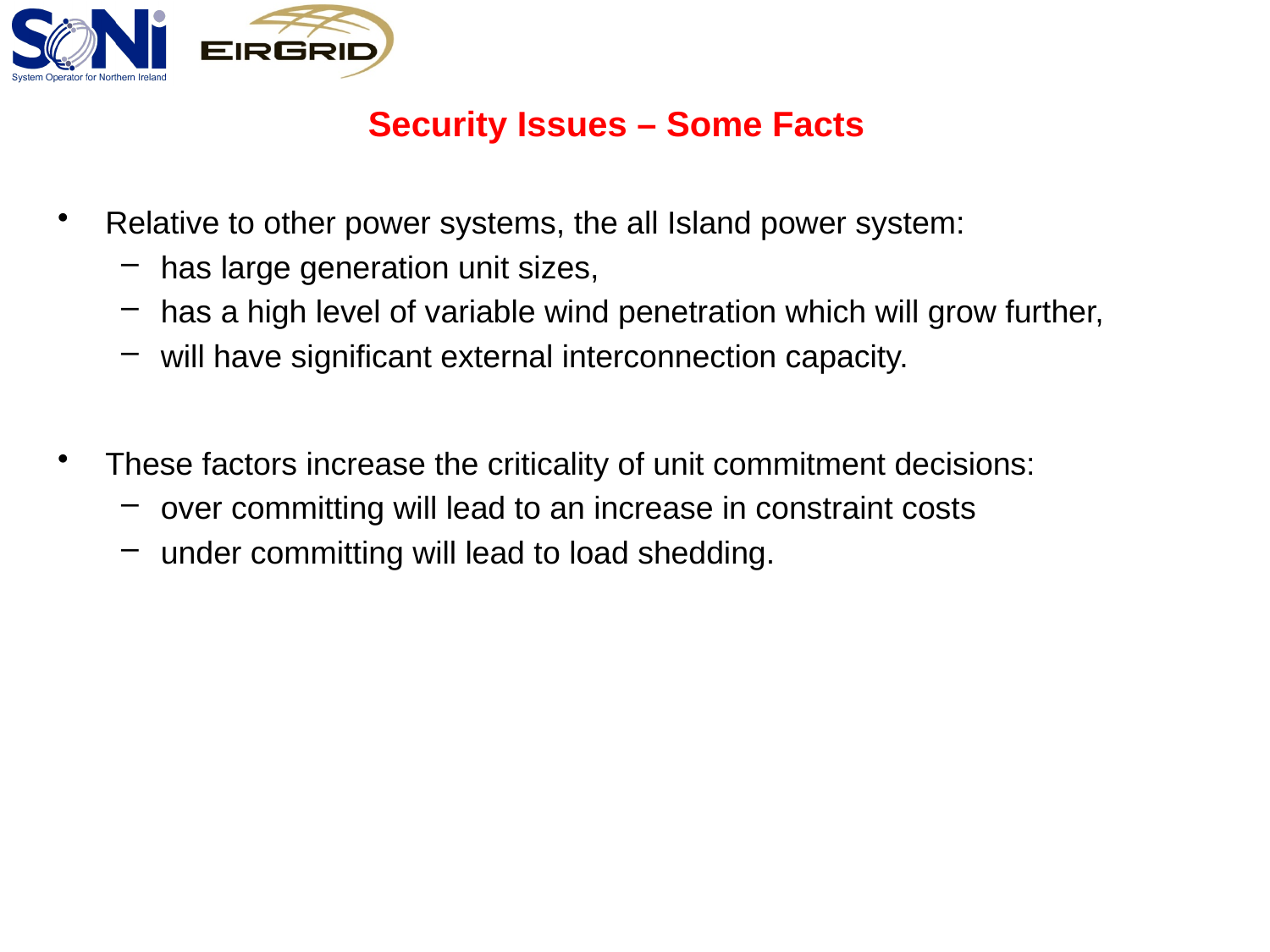

# Security Issues – Some Facts
Relative to other power systems, the all Island power system:
has large generation unit sizes,
has a high level of variable wind penetration which will grow further,
will have significant external interconnection capacity.

These factors increase the criticality of unit commitment decisions:
over committing will lead to an increase in constraint costs
under committing will lead to load shedding.